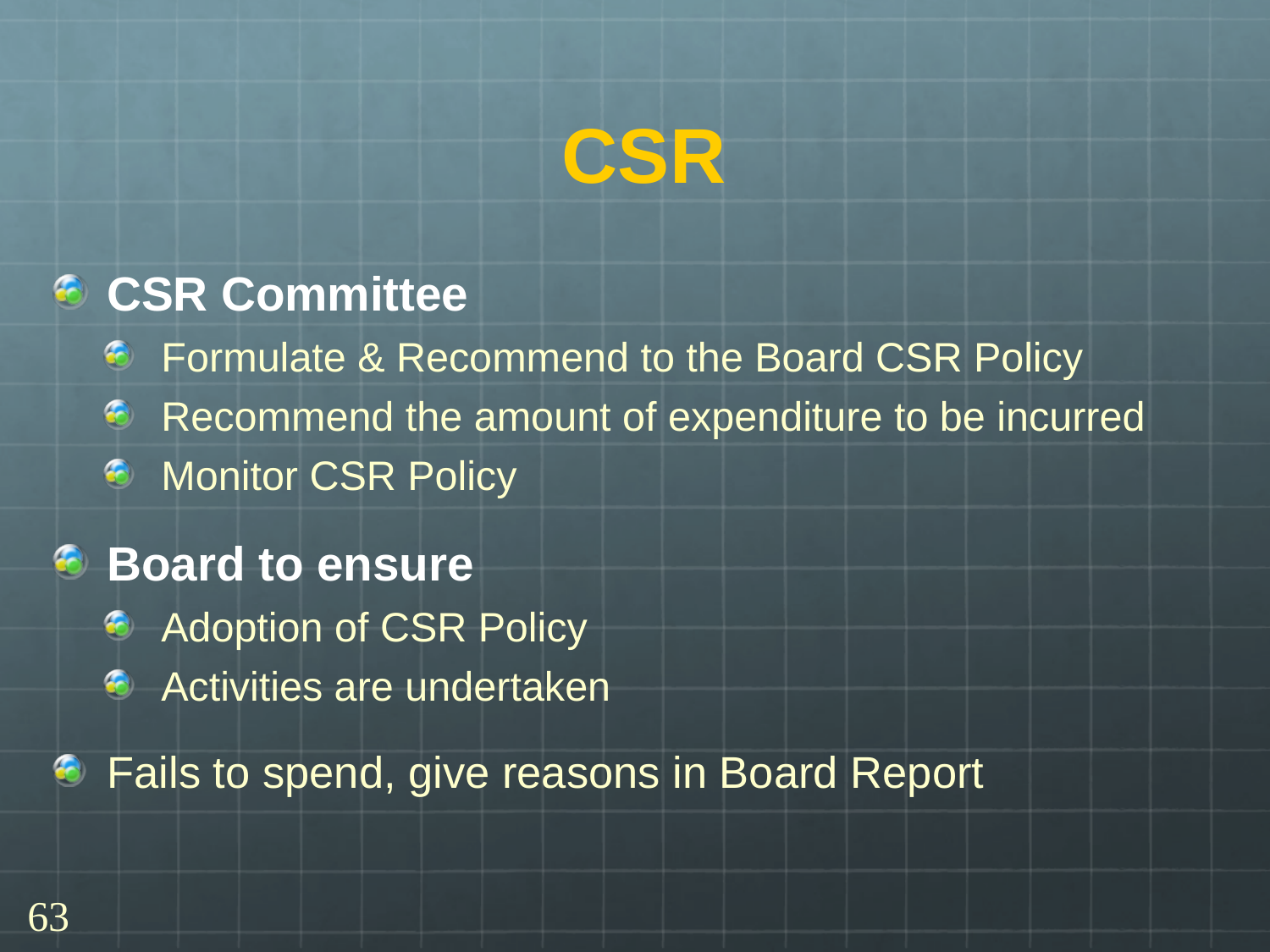

# CSR
CSR Committee
Formulate & Recommend to the Board CSR Policy
Recommend the amount of expenditure to be incurred
Monitor CSR Policy
Board to ensure
Adoption of CSR Policy
Activities are undertaken
Fails to spend, give reasons in Board Report
63